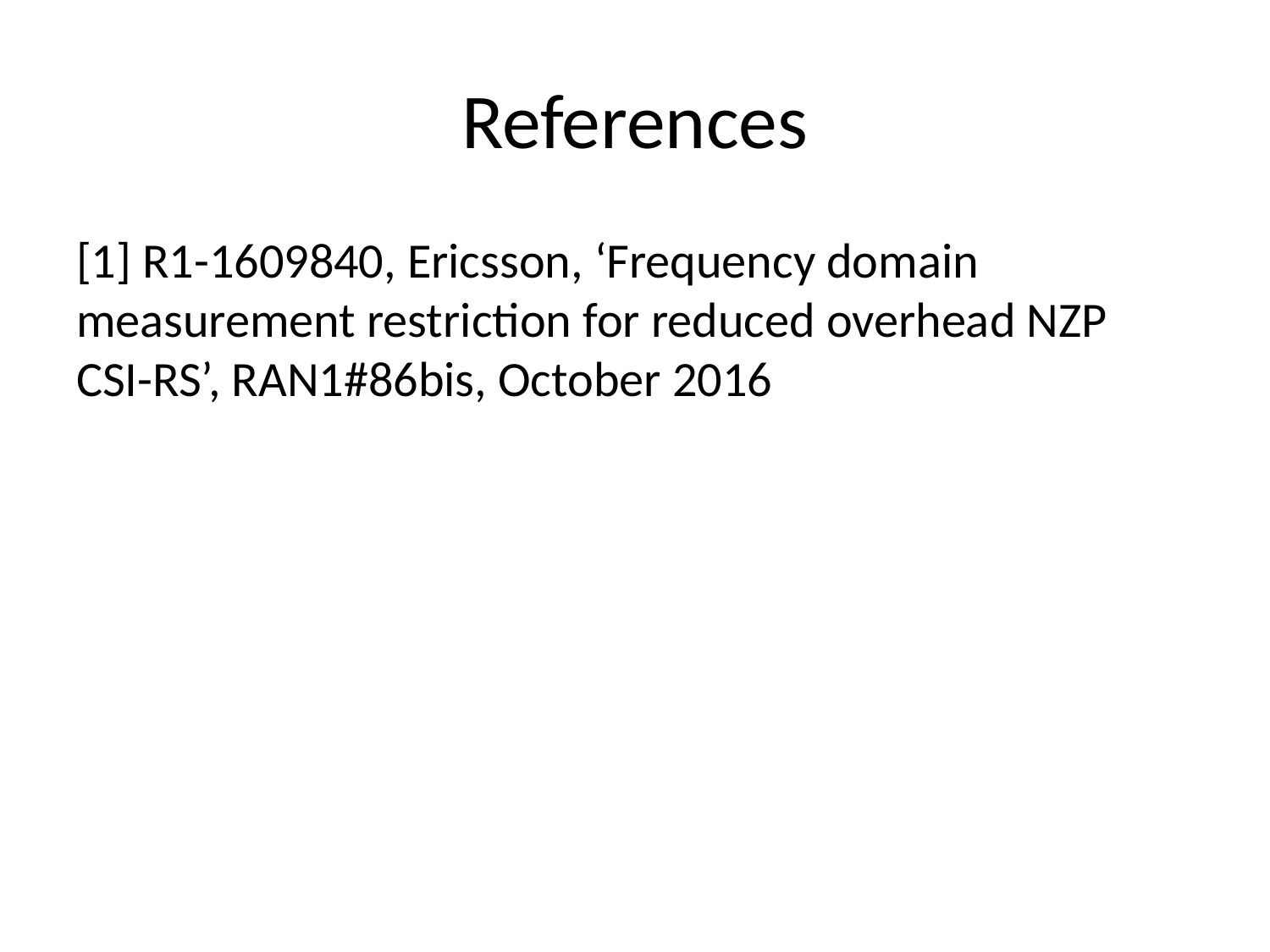

# References
[1] R1-1609840, Ericsson, ‘Frequency domain measurement restriction for reduced overhead NZP CSI-RS’, RAN1#86bis, October 2016